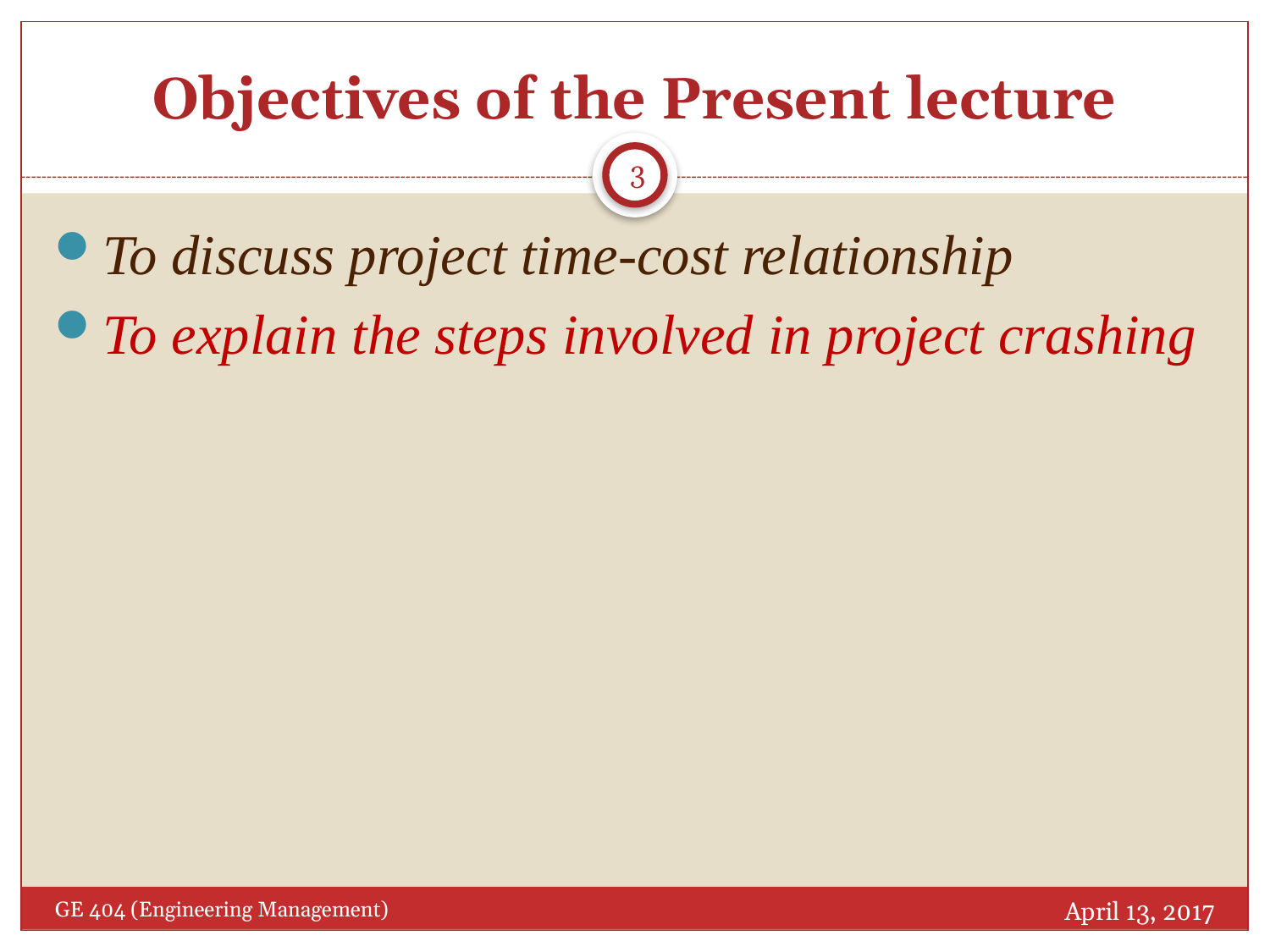

# Objectives of the Present lecture
3
To discuss project time-cost relationship
To explain the steps involved in project crashing
April 13, 2017
GE 404 (Engineering Management)